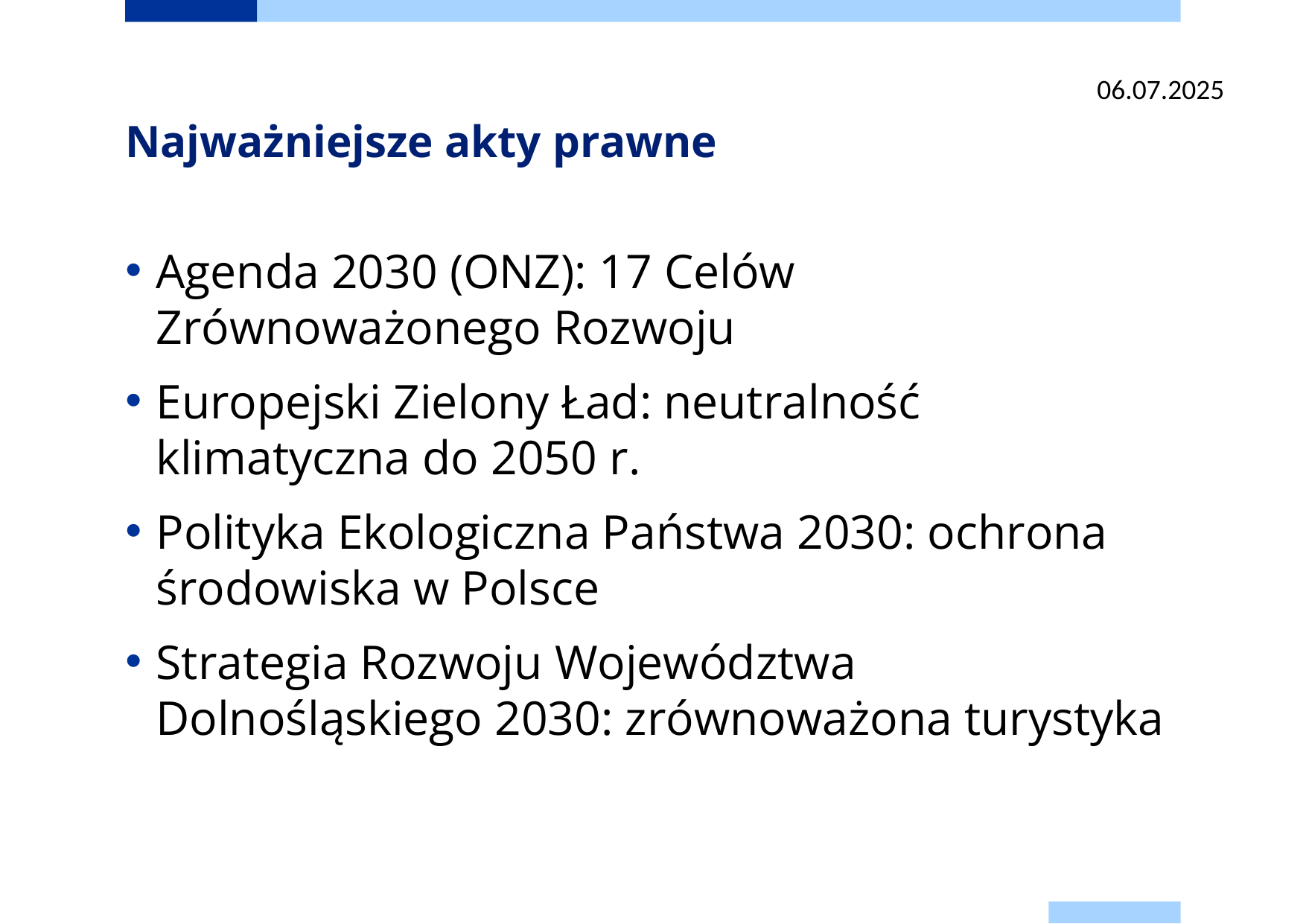

06.07.2025
# Najważniejsze akty prawne
Agenda 2030 (ONZ): 17 Celów Zrównoważonego Rozwoju
Europejski Zielony Ład: neutralność klimatyczna do 2050 r.
Polityka Ekologiczna Państwa 2030: ochrona środowiska w Polsce
Strategia Rozwoju Województwa Dolnośląskiego 2030: zrównoważona turystyka